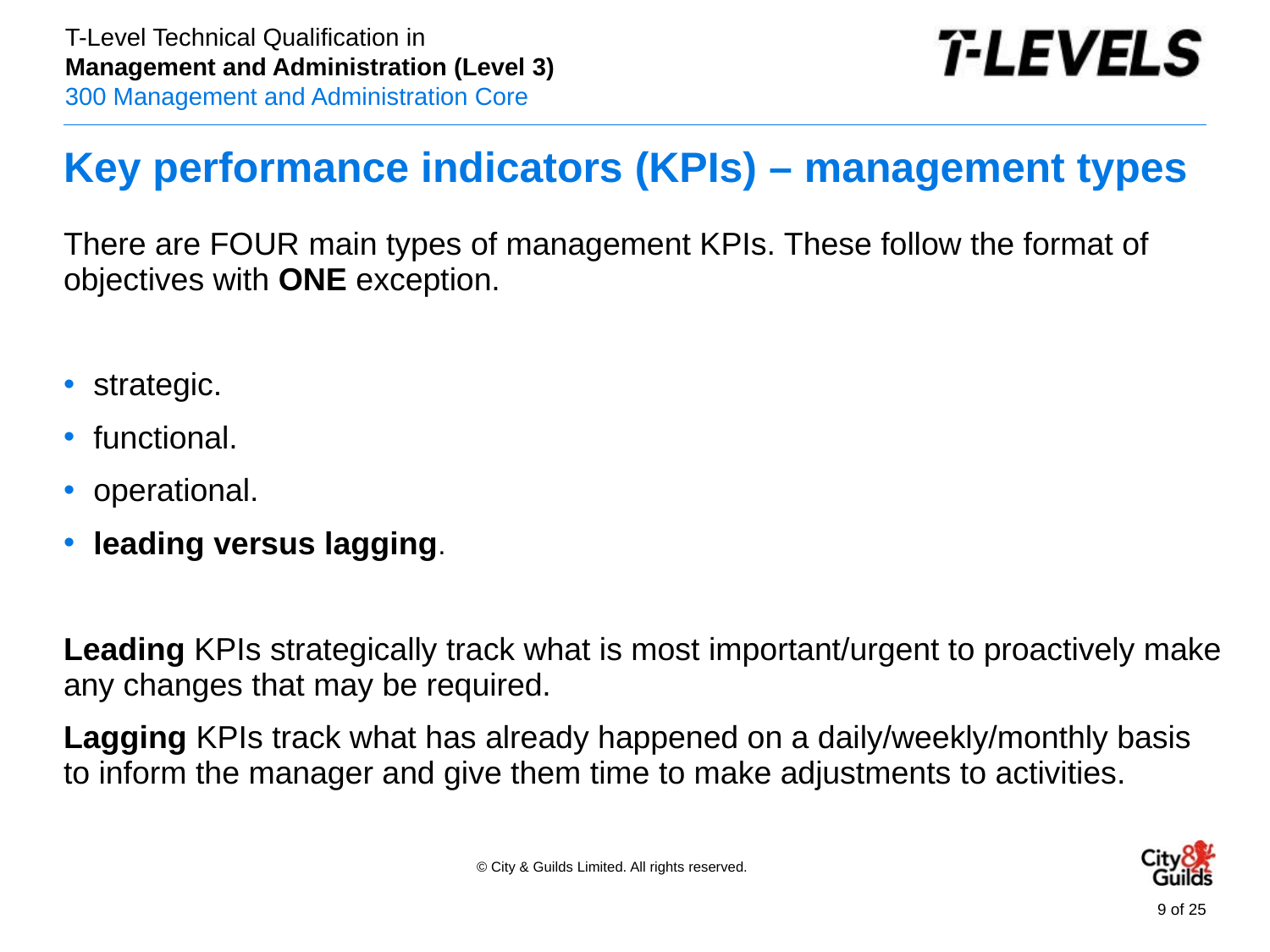

# Key performance indicators (KPIs) – management types
There are FOUR main types of management KPIs. These follow the format of objectives with ONE exception.

strategic.
functional.
operational.
leading versus lagging.

Leading KPIs strategically track what is most important/urgent to proactively make any changes that may be required.
Lagging KPIs track what has already happened on a daily/weekly/monthly basis to inform the manager and give them time to make adjustments to activities.